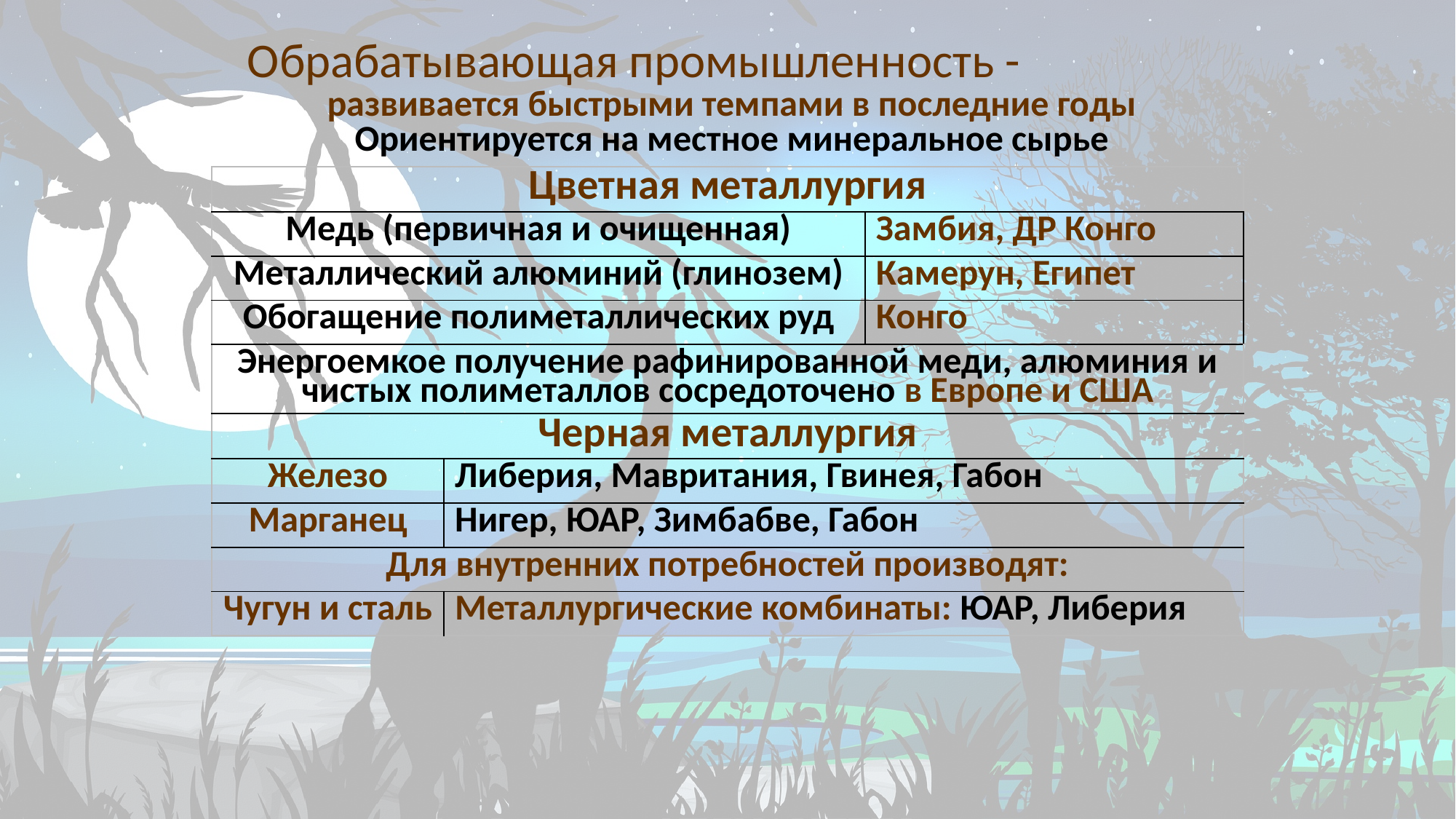

# Обрабатывающая промышленность -
развивается быстрыми темпами в последние годы
Ориентируется на местное минеральное сырье
| Цветная металлургия |  |  |
| --- | --- | --- |
| Медь (первичная и очищенная) |  | Замбия, ДР Конго |
| Металлический алюминий (глинозем) |  | Камерун, Египет |
| Обогащение полиметаллических руд |  | Конго |
| Энергоемкое получение рафинированной меди, алюминия и чистых полиметаллов сосредоточено в Европе и США |  |  |
| Черная металлургия |  |  |
| Железо | Либерия, Мавритания, Гвинея, Габон |  |
| Марганец | Нигер, ЮАР, Зимбабве, Габон |  |
| Для внутренних потребностей производят: |  |  |
| Чугун и сталь | Металлургические комбинаты: ЮАР, Либерия |  |